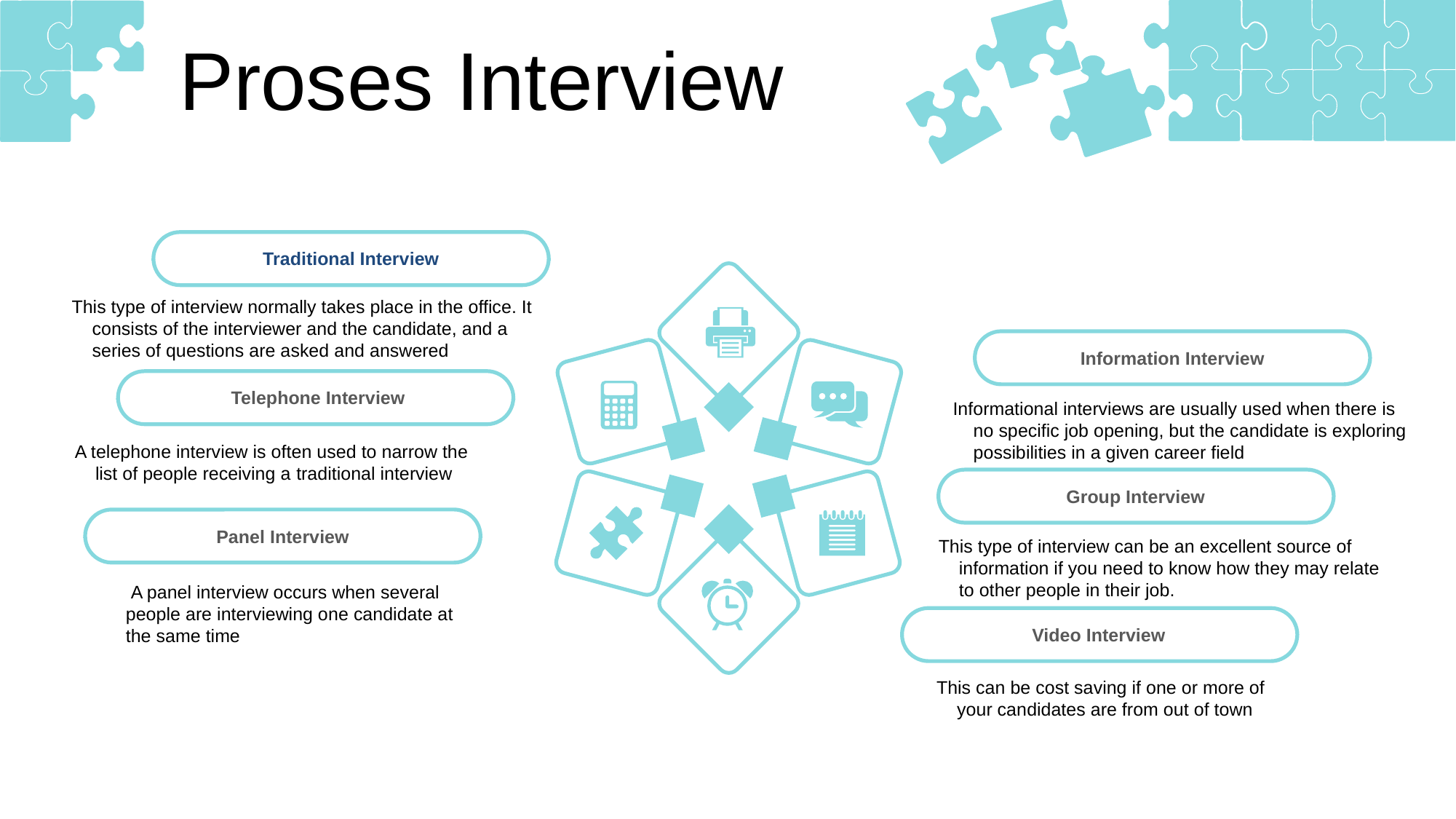

Proses Interview

Traditional Interview
This type of interview normally takes place in the office. It consists of the interviewer and the candidate, and a series of questions are asked and answered

Information Interview

Telephone Interview

Informational interviews are usually used when there is no specific job opening, but the candidate is exploring possibilities in a given career field
A telephone interview is often used to narrow the list of people receiving a traditional interview

Group Interview

Panel Interview
This type of interview can be an excellent source of information if you need to know how they may relate to other people in their job.

     A panel interview occurs when several people are interviewing one candidate at the same time

Video Interview
This can be cost saving if one or more of your candidates are from out of town